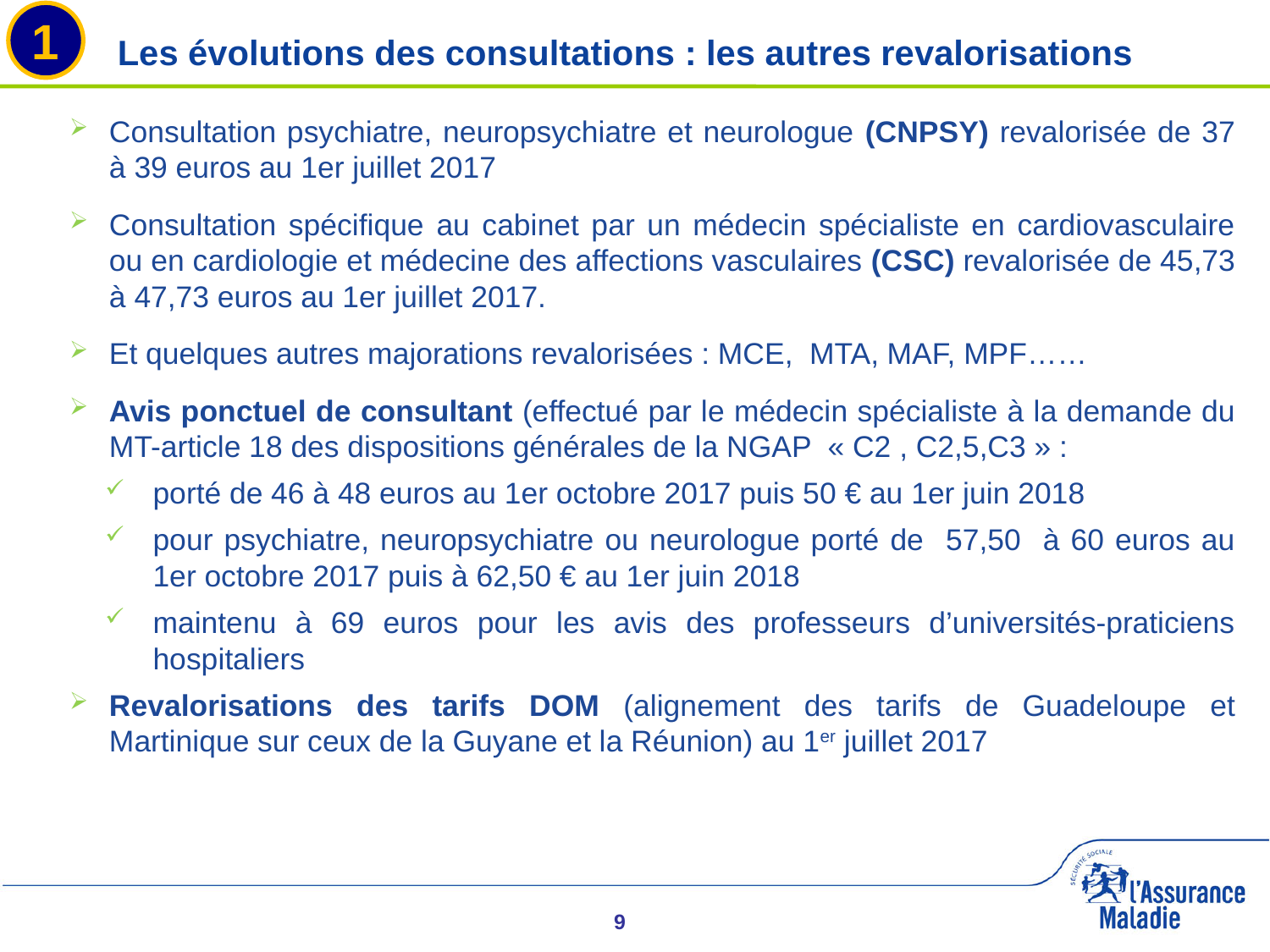

1
# Les évolutions des consultations : les autres revalorisations
Consultation psychiatre, neuropsychiatre et neurologue (CNPSY) revalorisée de 37 à 39 euros au 1er juillet 2017
Consultation spécifique au cabinet par un médecin spécialiste en cardiovasculaire ou en cardiologie et médecine des affections vasculaires (CSC) revalorisée de 45,73 à 47,73 euros au 1er juillet 2017.
Et quelques autres majorations revalorisées : MCE,  MTA, MAF, MPF……
Avis ponctuel de consultant (effectué par le médecin spécialiste à la demande du MT-article 18 des dispositions générales de la NGAP  « C2 , C2,5,C3 » :
porté de 46 à 48 euros au 1er octobre 2017 puis 50 € au 1er juin 2018
pour psychiatre, neuropsychiatre ou neurologue porté de  57,50  à 60 euros au 1er octobre 2017 puis à 62,50 € au 1er juin 2018
maintenu à 69 euros pour les avis des professeurs d’universités-praticiens hospitaliers
Revalorisations des tarifs DOM (alignement des tarifs de Guadeloupe et Martinique sur ceux de la Guyane et la Réunion) au 1er juillet 2017

9